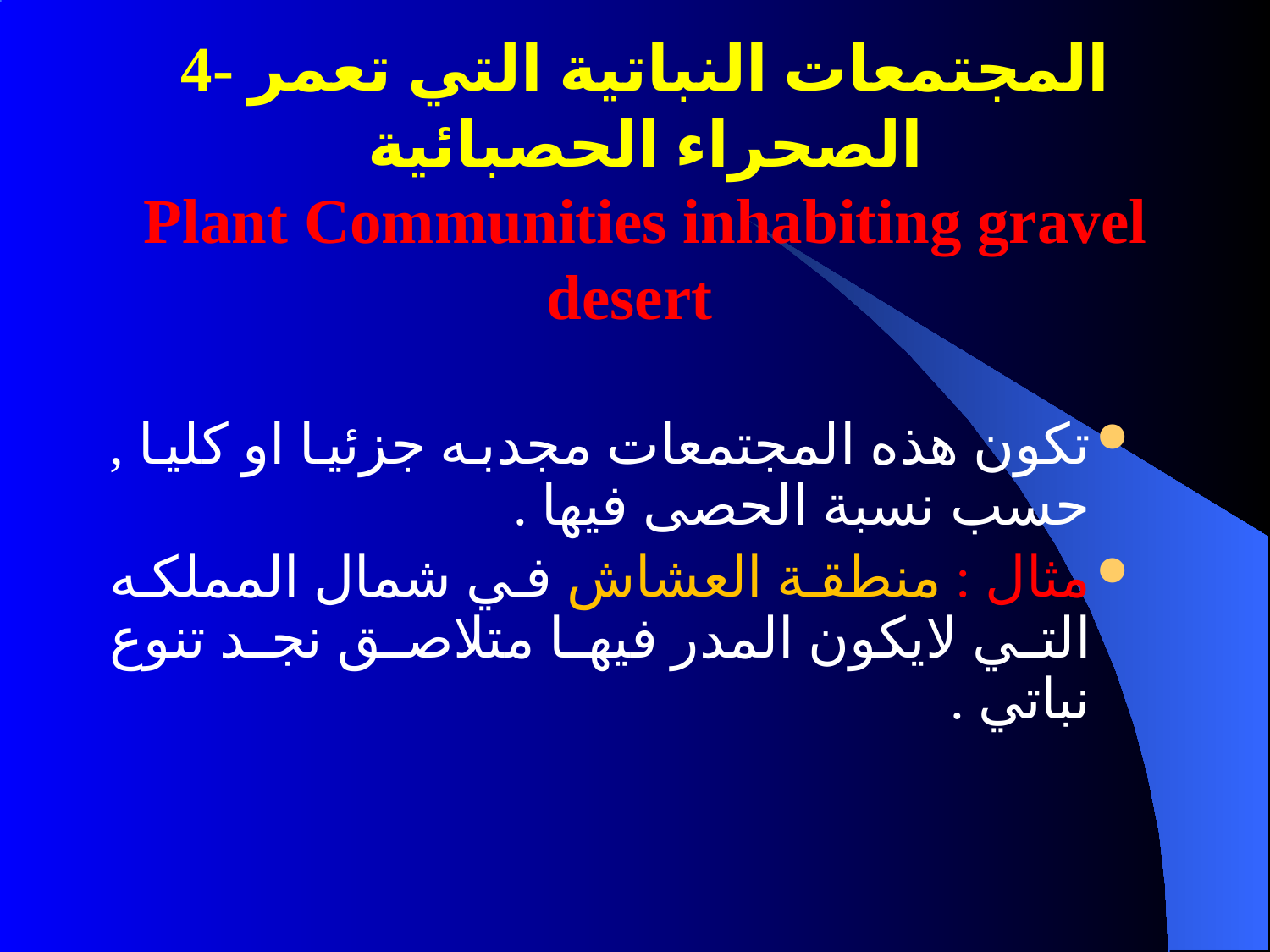

# 4- المجتمعات النباتية التي تعمر الصحراء الحصبائية Plant Communities inhabiting gravel desert

تكون هذه المجتمعات مجدبه جزئيا او كليا , حسب نسبة الحصى فيها .
مثال : منطقة العشاش في شمال المملكه التي لايكون المدر فيها متلاصق نجد تنوع نباتي .